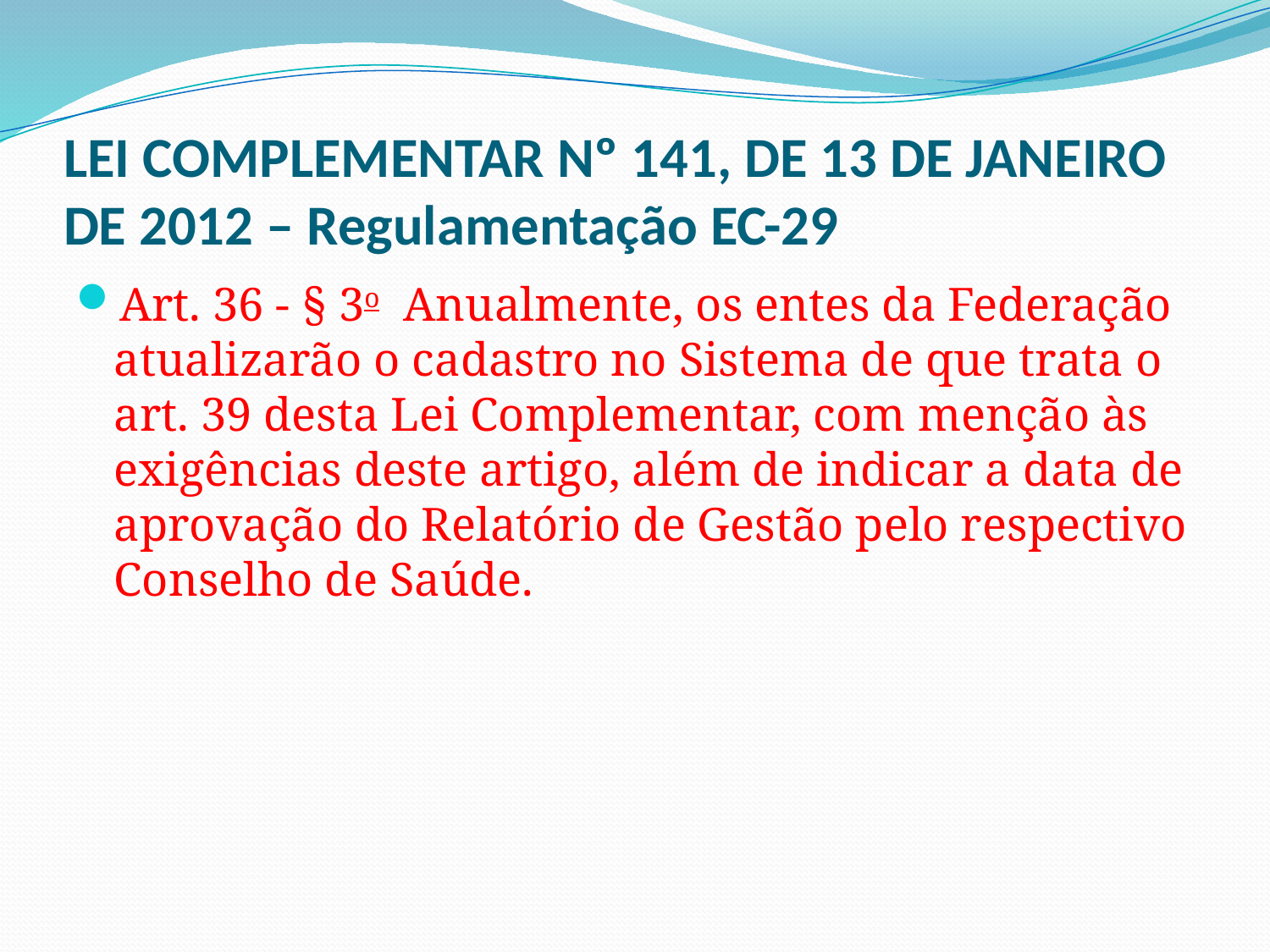

# LEI COMPLEMENTAR Nº 141, DE 13 DE JANEIRO DE 2012 – Regulamentação EC-29
Art. 36 - § 3o  Anualmente, os entes da Federação atualizarão o cadastro no Sistema de que trata o art. 39 desta Lei Complementar, com menção às exigências deste artigo, além de indicar a data de aprovação do Relatório de Gestão pelo respectivo Conselho de Saúde.